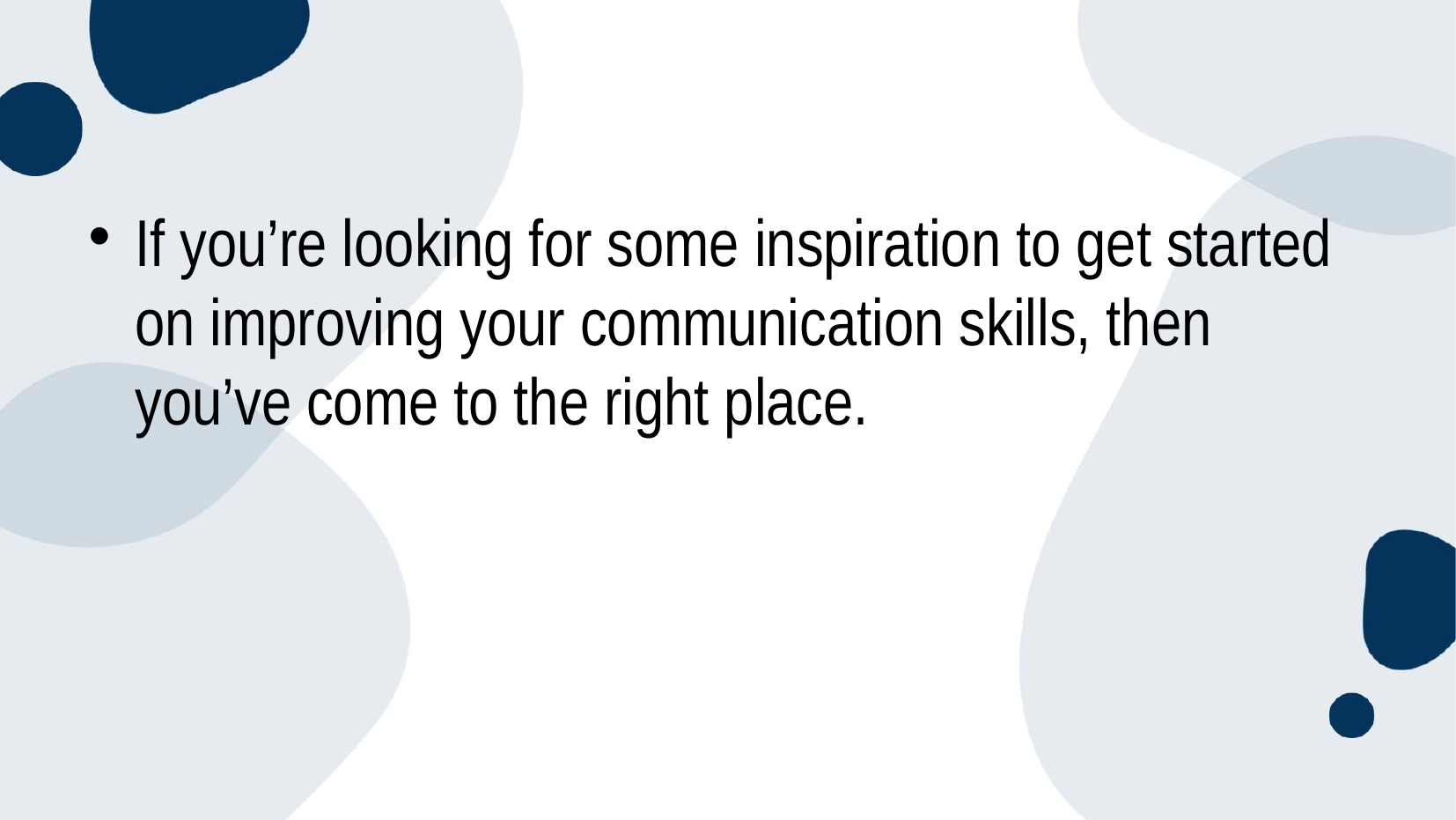

#
If you’re looking for some inspiration to get started on improving your communication skills, then you’ve come to the right place.